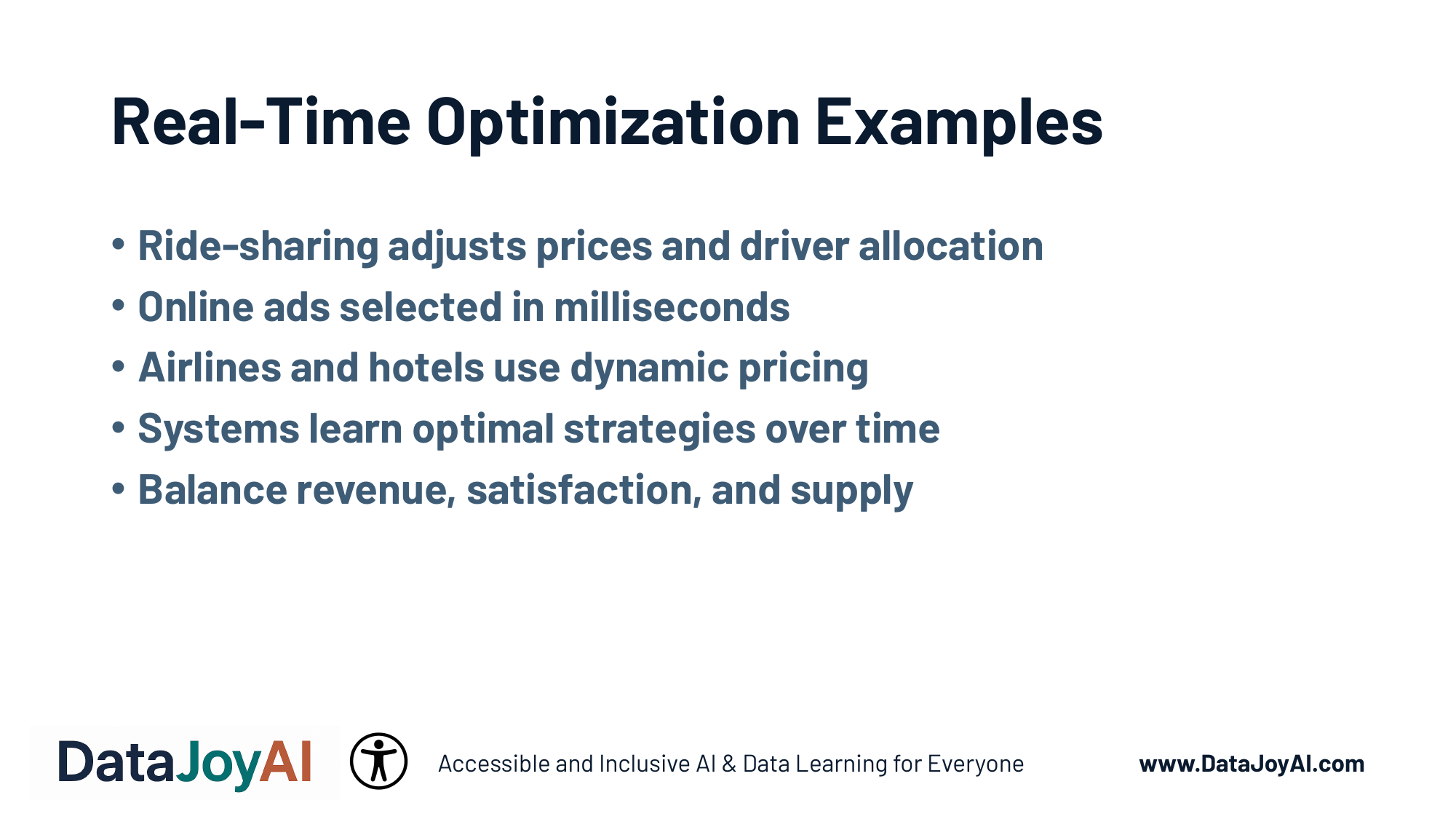

# Real-Time Optimization Examples
Ride-sharing adjusts prices and driver allocation
Online ads selected in milliseconds
Airlines and hotels use dynamic pricing
Systems learn optimal strategies over time
Balance revenue, satisfaction, and supply